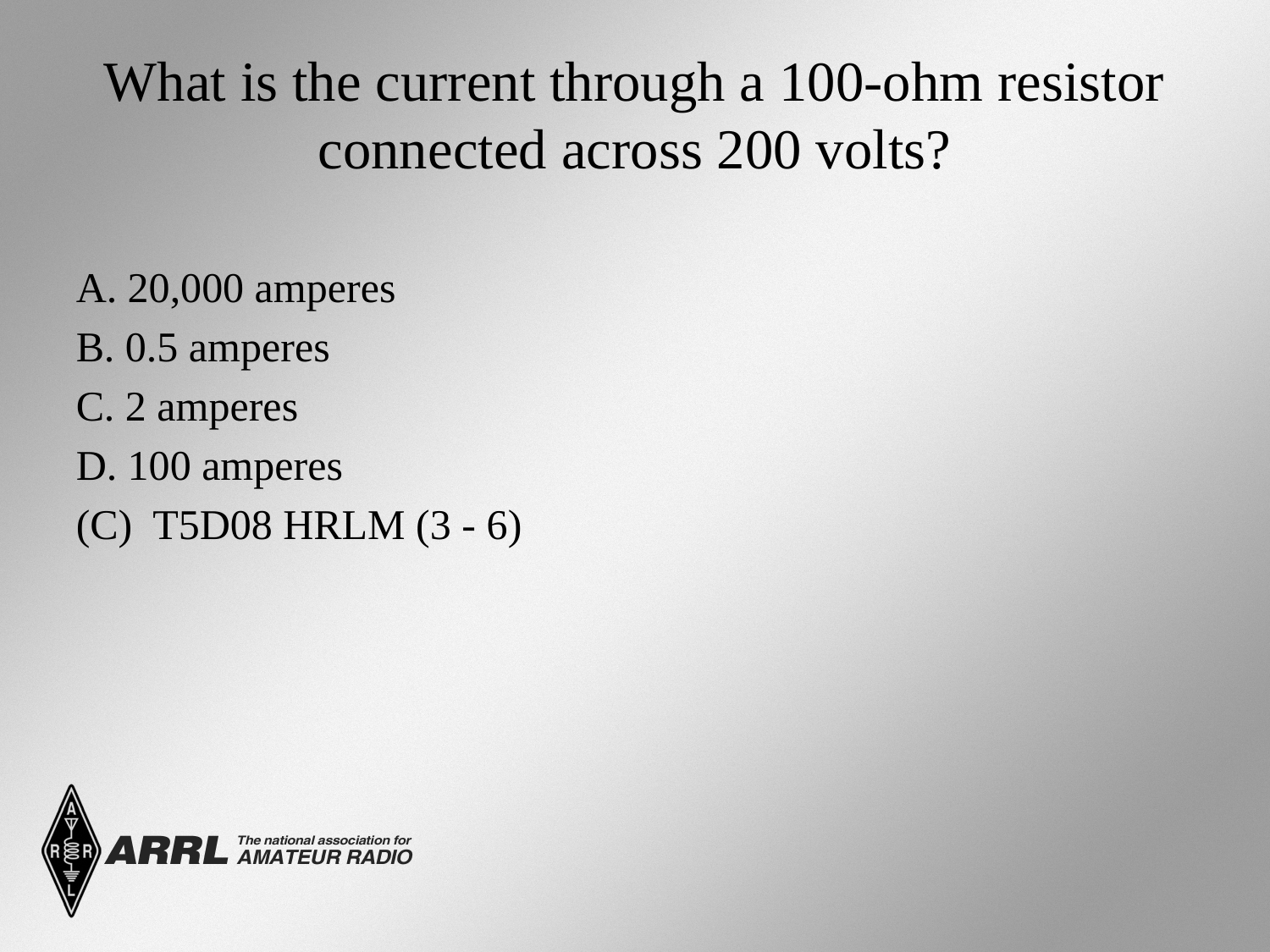

# What is the current through a 100-ohm resistor connected across 200 volts?
A. 20,000 amperes
B. 0.5 amperes
C. 2 amperes
D. 100 amperes
(C)  T5D08 HRLM (3 - 6)